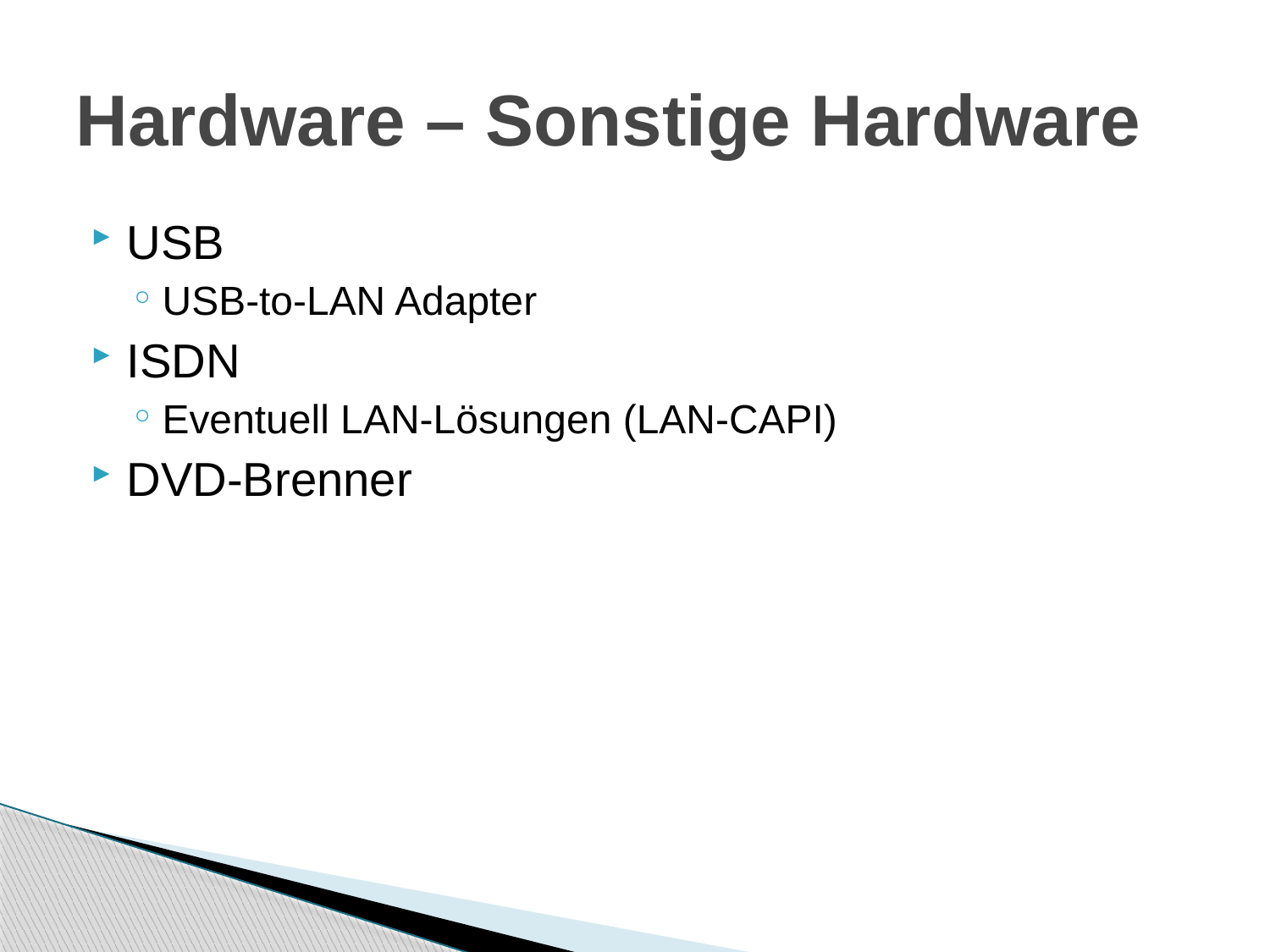

# Hardware – Sonstige Hardware
USB
USB-to-LAN Adapter
ISDN
Eventuell LAN-Lösungen (LAN-CAPI)
DVD-Brenner